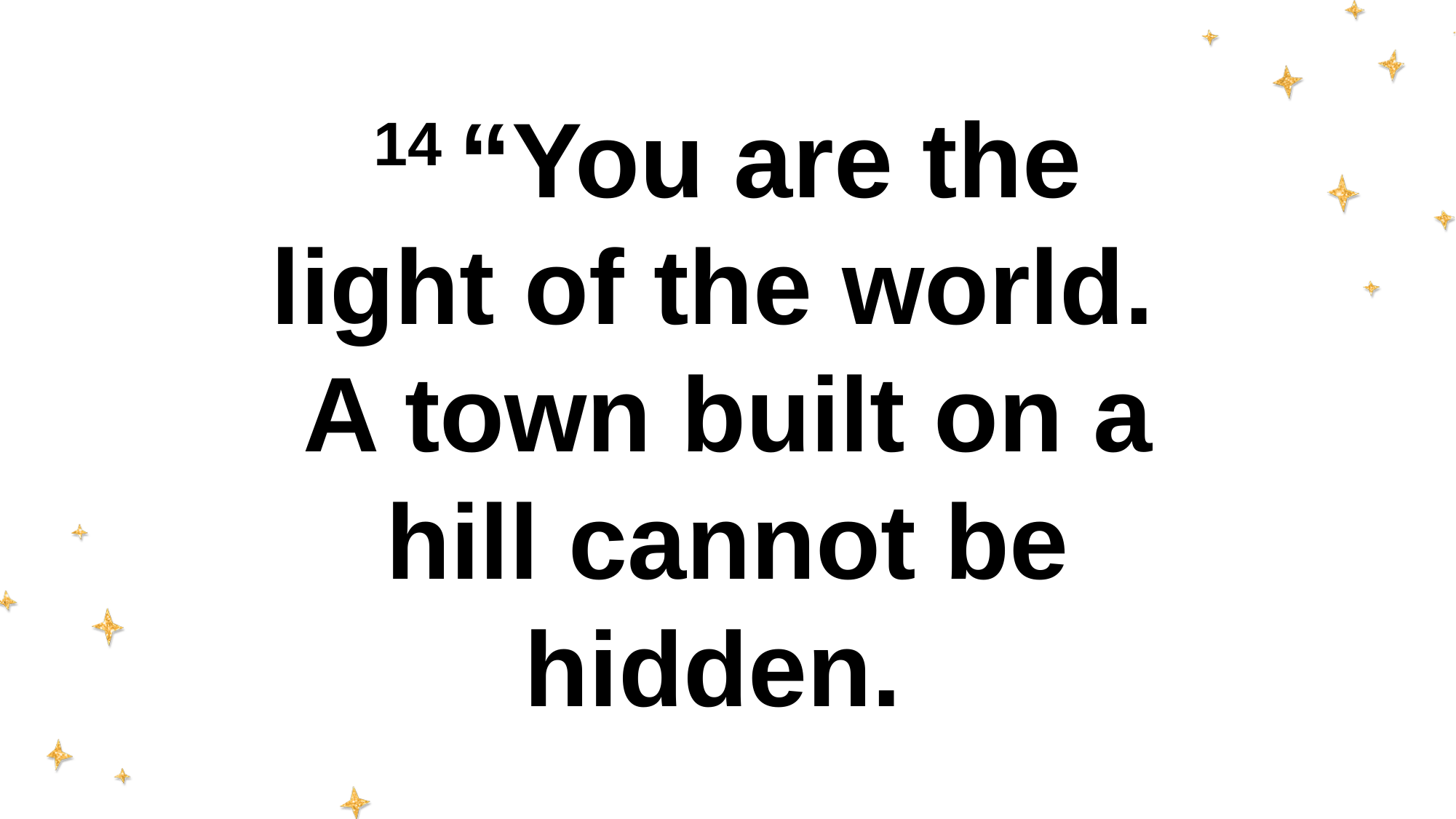

# 14 “You are the light of the world.  A town built on a hill cannot be hidden.